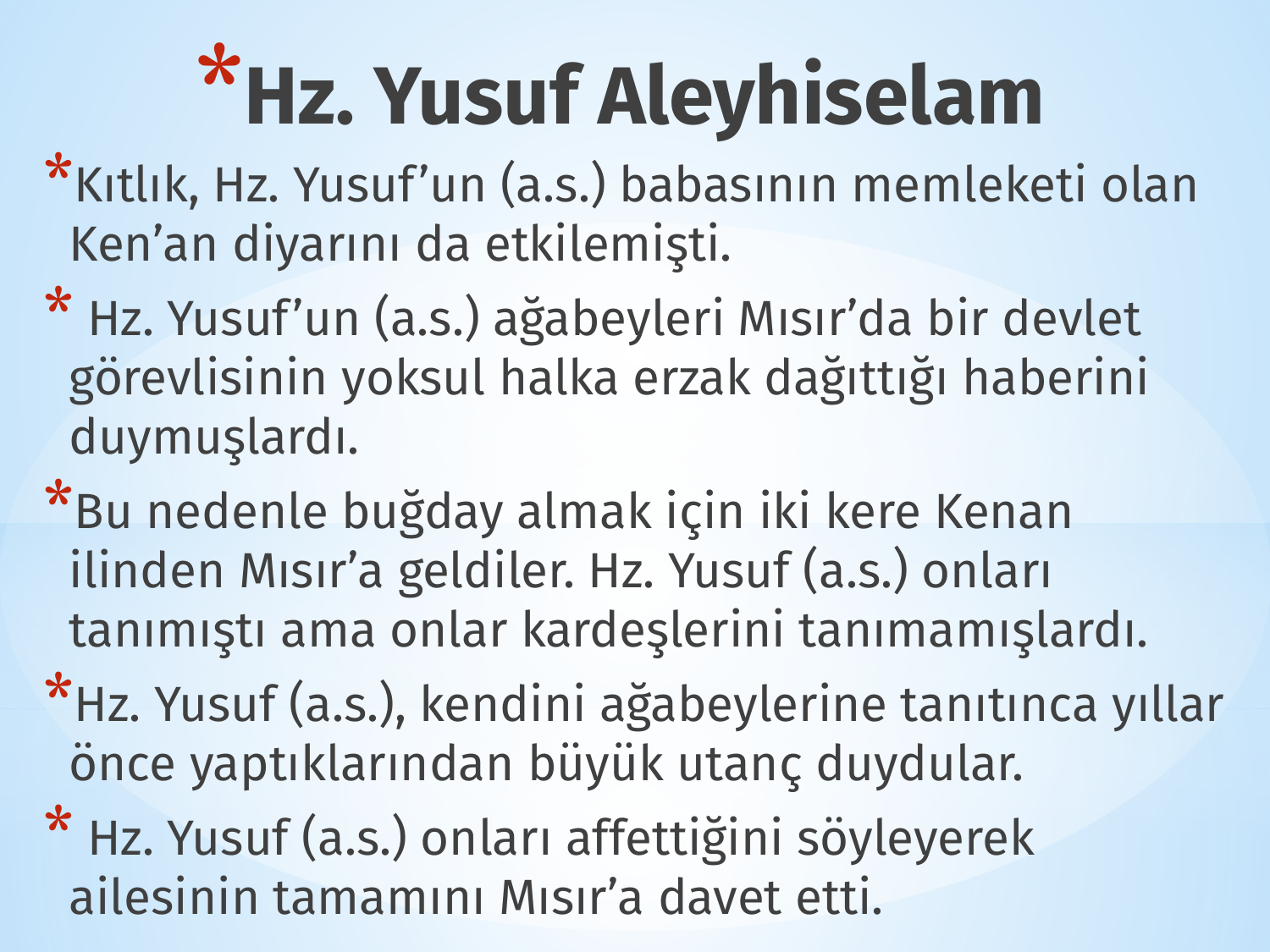

# Hz. Yusuf Aleyhiselam
Kıtlık, Hz. Yusuf’un (a.s.) babasının memleketi olan Ken’an diyarını da etkilemişti.
 Hz. Yusuf’un (a.s.) ağabeyleri Mısır’da bir devlet görevlisinin yoksul halka erzak dağıttığı haberini duymuşlardı.
Bu nedenle buğday almak için iki kere Kenan ilinden Mısır’a geldiler. Hz. Yusuf (a.s.) onları tanımıştı ama onlar kardeşlerini tanımamışlardı.
Hz. Yusuf (a.s.), kendini ağabeylerine tanıtınca yıllar önce yaptıklarından büyük utanç duydular.
 Hz. Yusuf (a.s.) onları affettiğini söyleyerek ailesinin tamamını Mısır’a davet etti.